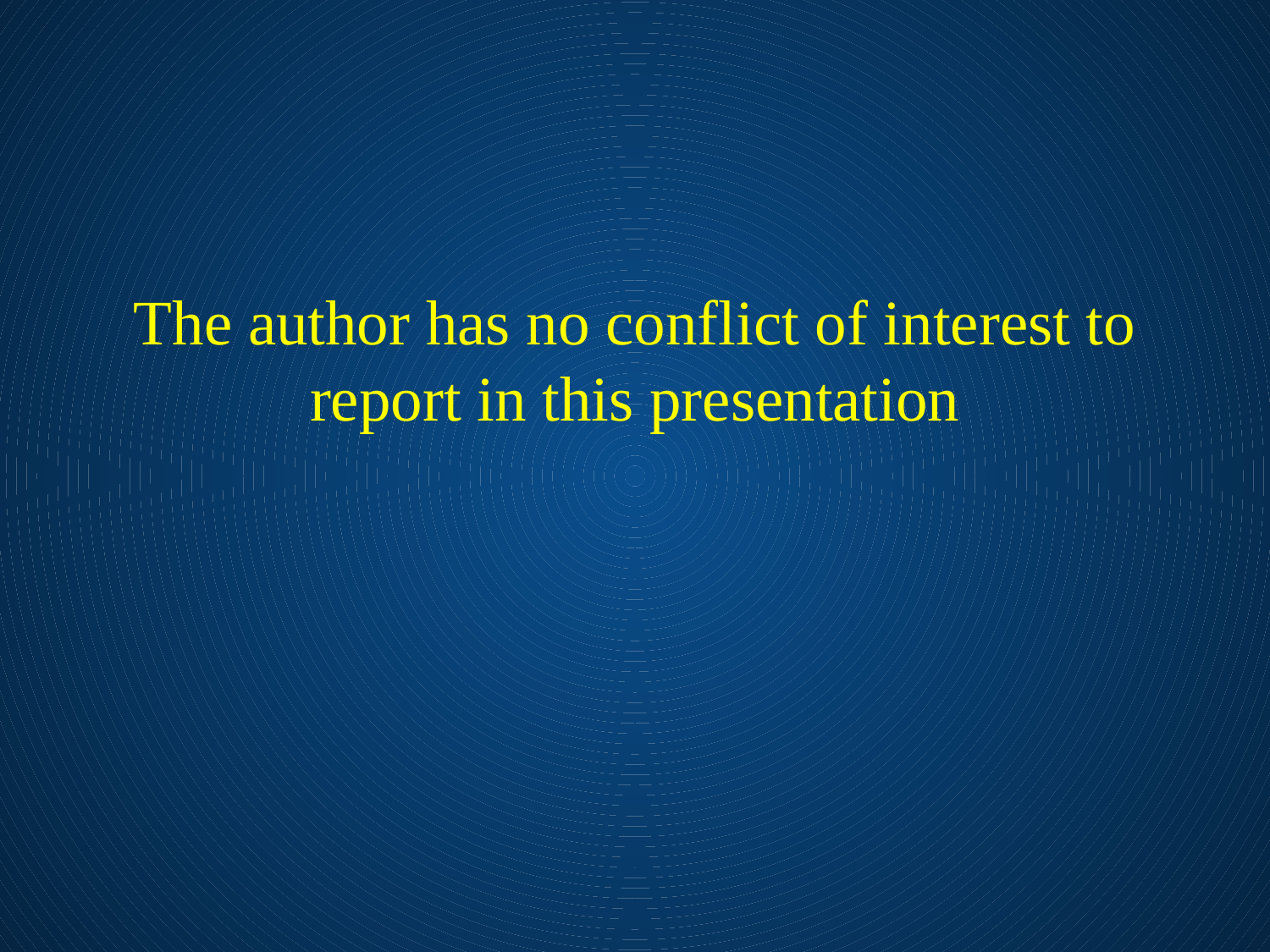

The author has no conflict of interest to report in this presentation